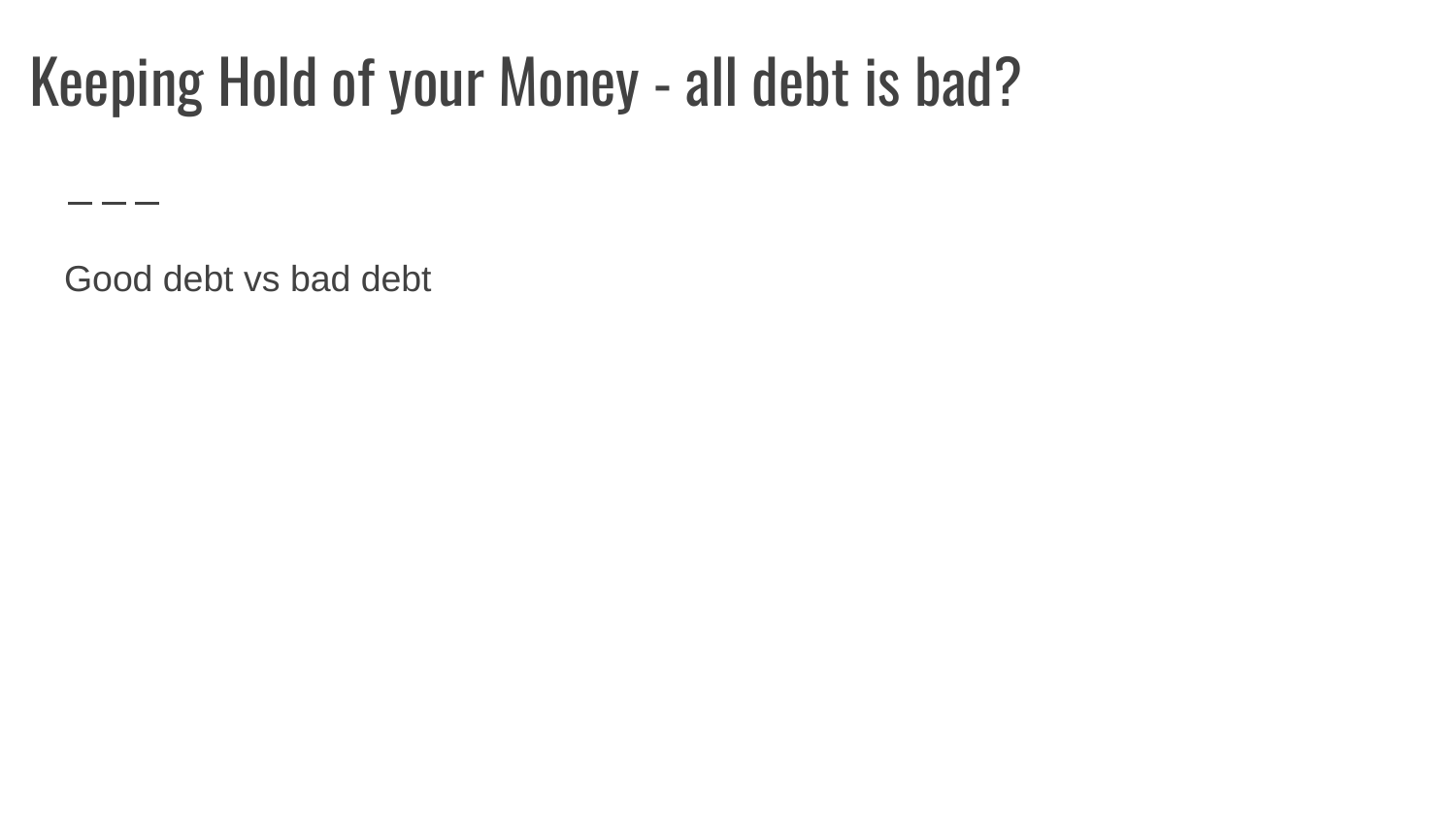

# Keeping Hold of your Money - all debt is bad?
Good debt vs bad debt